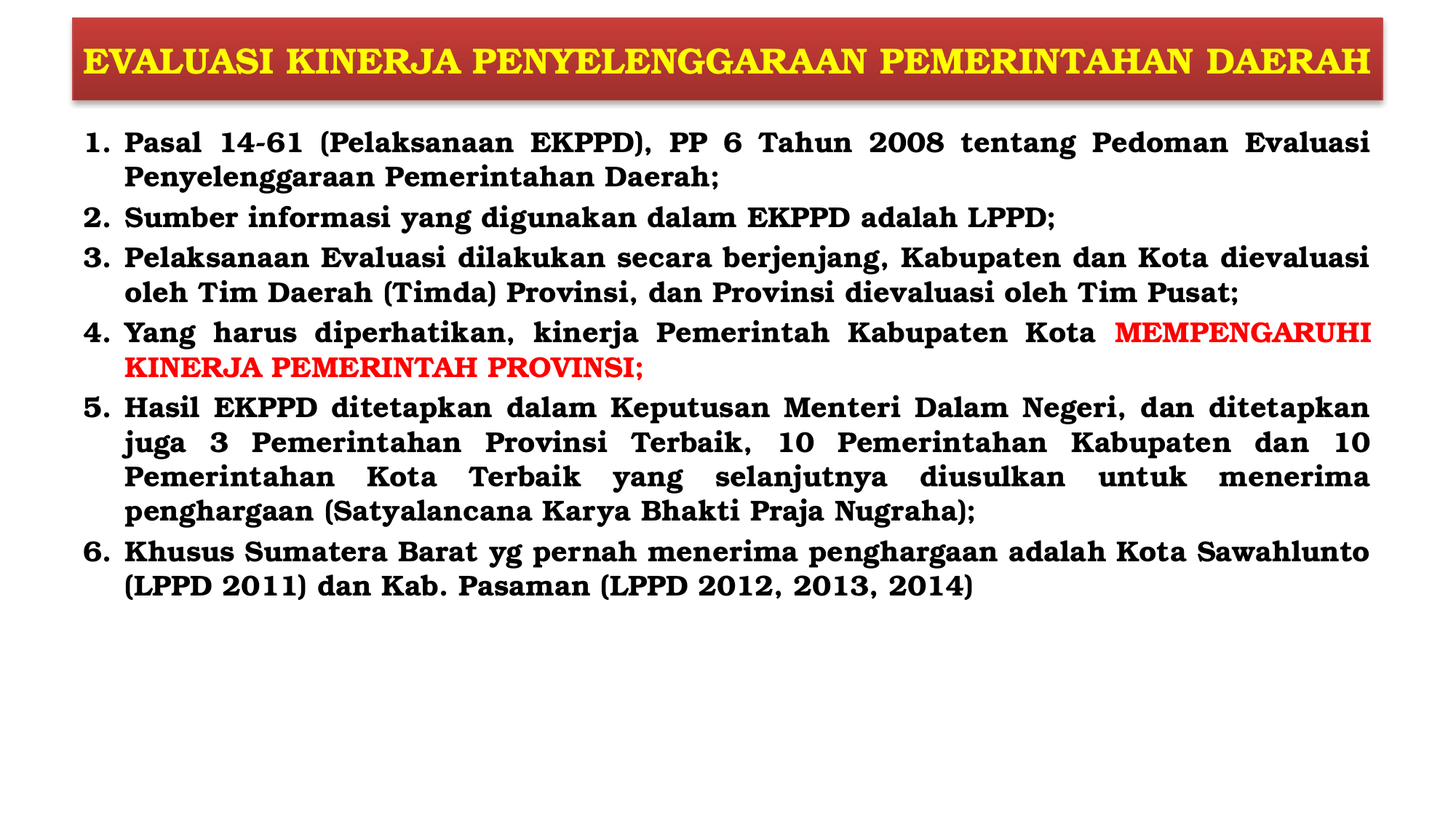

# EVALUASI KINERJA PENYELENGGARAAN PEMERINTAHAN DAERAH
Pasal 14-61 (Pelaksanaan EKPPD), PP 6 Tahun 2008 tentang Pedoman Evaluasi Penyelenggaraan Pemerintahan Daerah;
Sumber informasi yang digunakan dalam EKPPD adalah LPPD;
Pelaksanaan Evaluasi dilakukan secara berjenjang, Kabupaten dan Kota dievaluasi oleh Tim Daerah (Timda) Provinsi, dan Provinsi dievaluasi oleh Tim Pusat;
Yang harus diperhatikan, kinerja Pemerintah Kabupaten Kota MEMPENGARUHI KINERJA PEMERINTAH PROVINSI;
Hasil EKPPD ditetapkan dalam Keputusan Menteri Dalam Negeri, dan ditetapkan juga 3 Pemerintahan Provinsi Terbaik, 10 Pemerintahan Kabupaten dan 10 Pemerintahan Kota Terbaik yang selanjutnya diusulkan untuk menerima penghargaan (Satyalancana Karya Bhakti Praja Nugraha);
Khusus Sumatera Barat yg pernah menerima penghargaan adalah Kota Sawahlunto (LPPD 2011) dan Kab. Pasaman (LPPD 2012, 2013, 2014)